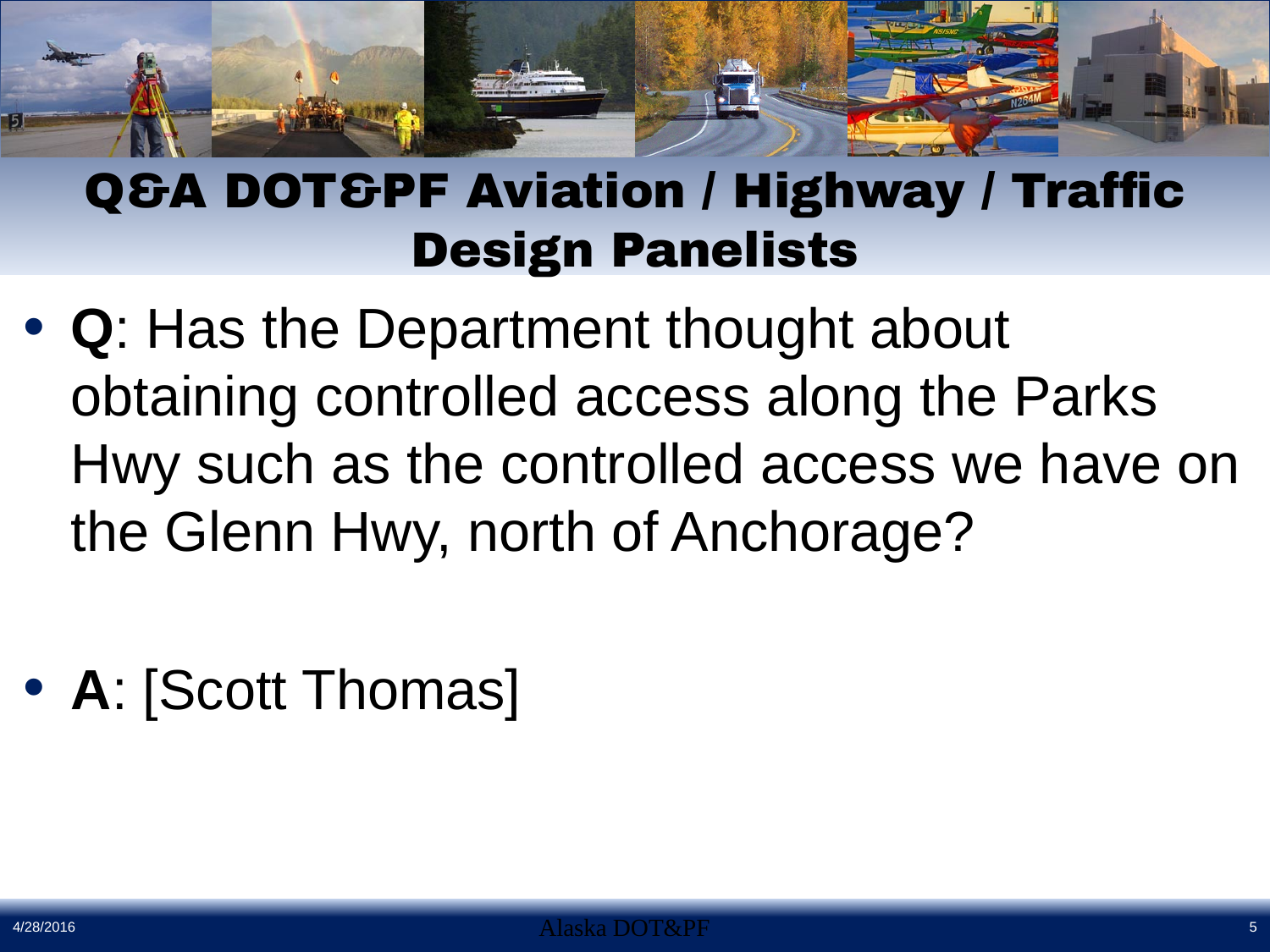

# Q&A DOT&PF Aviation / Highway / Traffic Design Panelists
Q: Has the Department thought about obtaining controlled access along the Parks Hwy such as the controlled access we have on the Glenn Hwy, north of Anchorage?

A: [Scott Thomas]
4/28/2016
Alaska DOT&PF
5